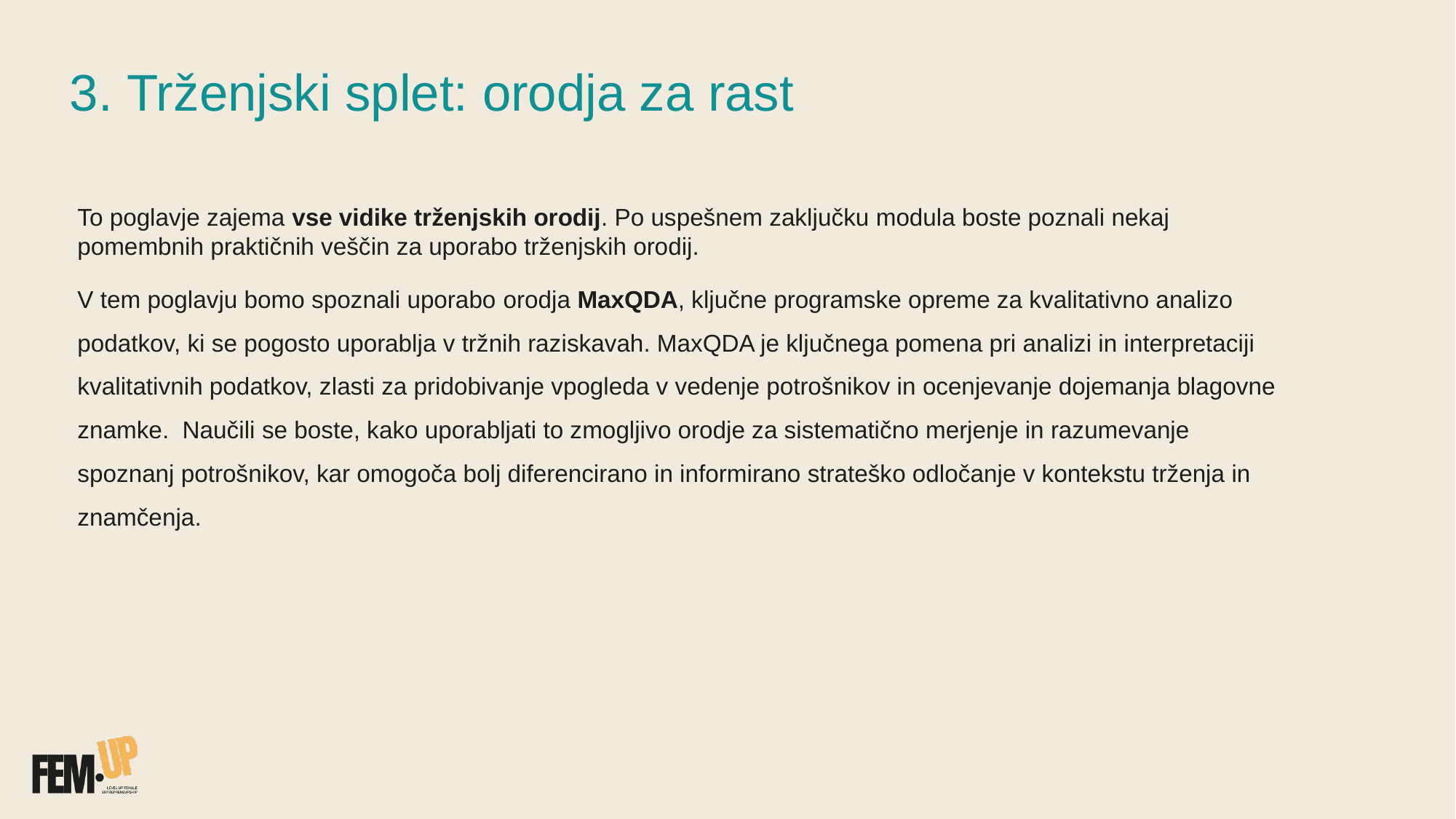

# 3. Trženjski splet: orodja za rast​

To poglavje zajema vse vidike trženjskih orodij. Po uspešnem zaključku modula boste poznali nekaj pomembnih praktičnih veščin za uporabo trženjskih orodij.
V tem poglavju bomo spoznali uporabo orodja MaxQDA, ključne programske opreme za kvalitativno analizo podatkov, ki se pogosto uporablja v tržnih raziskavah. MaxQDA je ključnega pomena pri analizi in interpretaciji kvalitativnih podatkov, zlasti za pridobivanje vpogleda v vedenje potrošnikov in ocenjevanje dojemanja blagovne znamke.  Naučili se boste, kako uporabljati to zmogljivo orodje za sistematično merjenje in razumevanje spoznanj potrošnikov, kar omogoča bolj diferencirano in informirano strateško odločanje v kontekstu trženja in znamčenja.
​